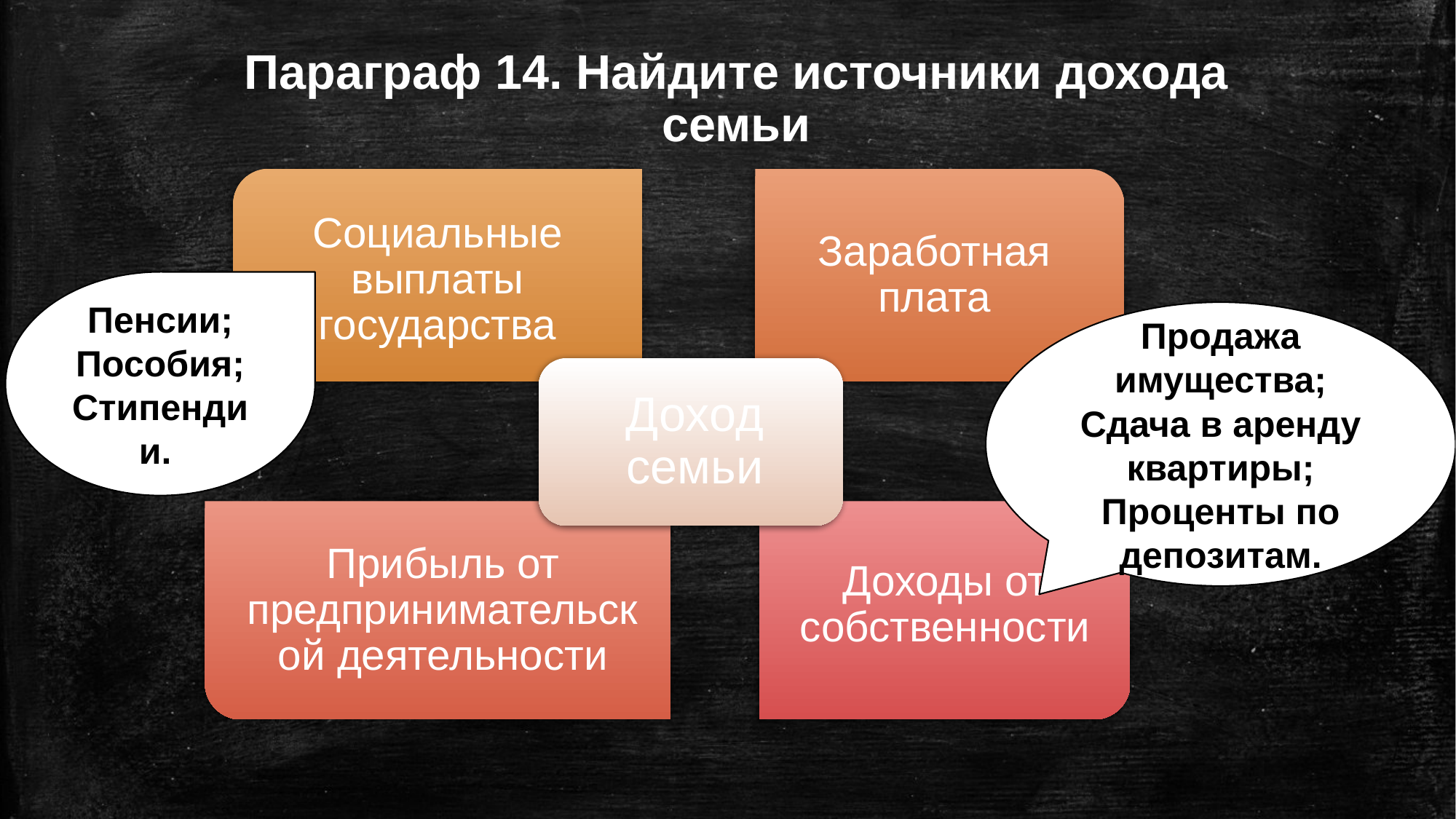

Параграф 14. Найдите источники дохода семьи
Социальные выплаты государства
Заработная плата
Прибыль от предпринимательской деятельности
Доходы от собственности
Доход семьи
Пенсии;
Пособия;
Стипендии.
Продажа имущества;
Сдача в аренду квартиры;
Проценты по депозитам.